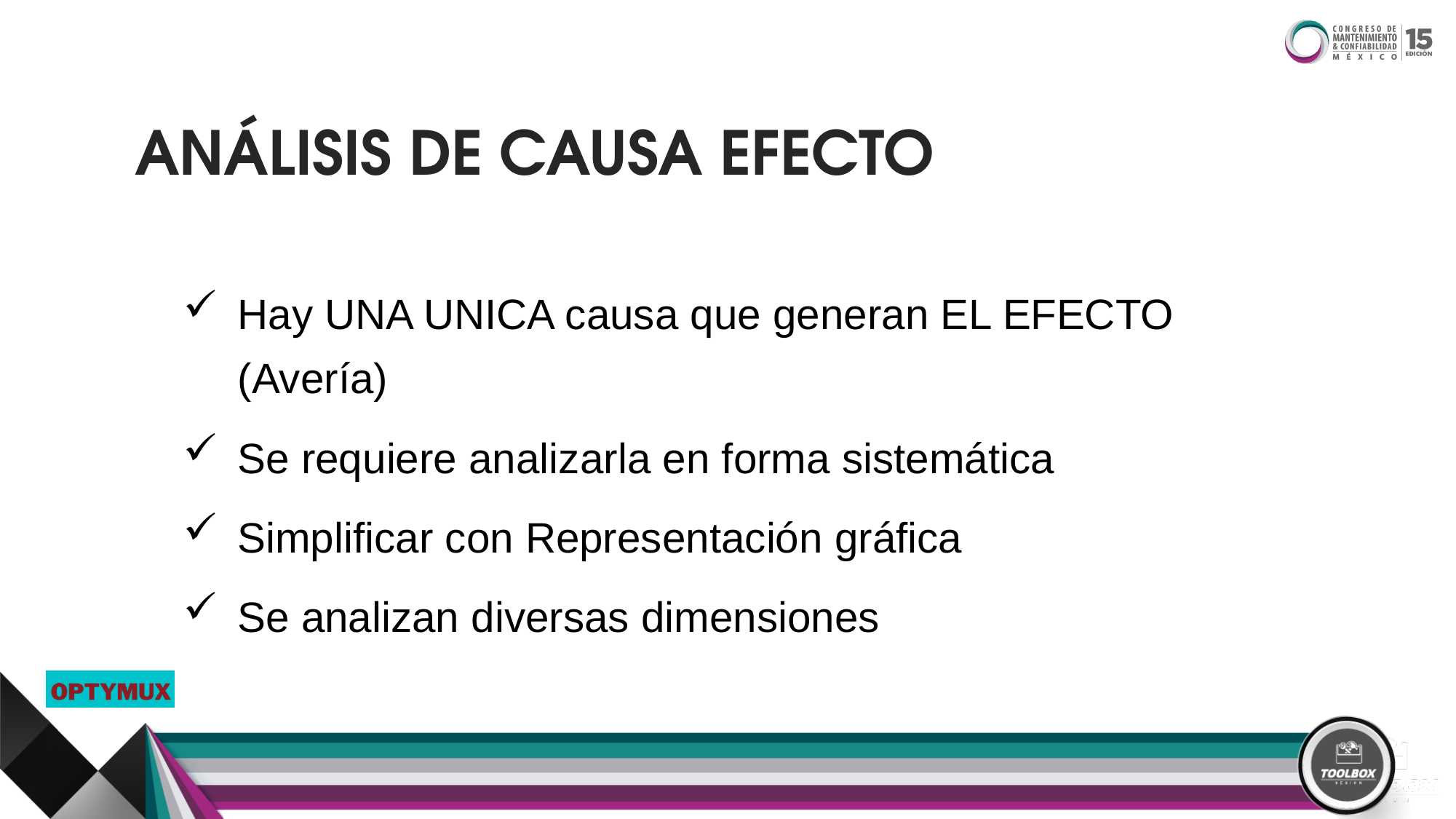

ANÁLISIS DE CAUSA EFECTO
Hay UNA UNICA causa que generan EL EFECTO (Avería)
Se requiere analizarla en forma sistemática
Simplificar con Representación gráfica
Se analizan diversas dimensiones